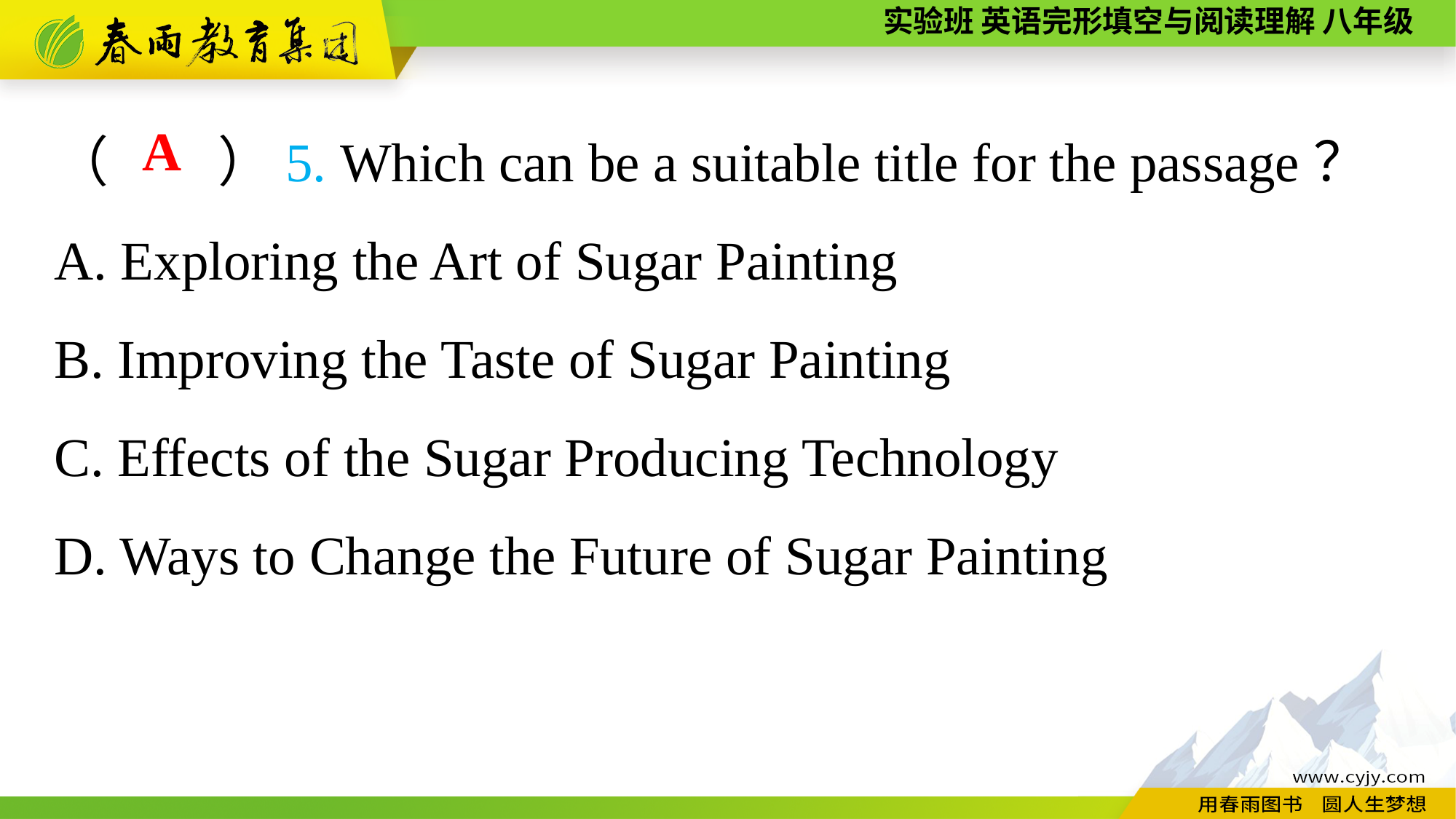

（　　）5. Which can be a suitable title for the passage？
A. Exploring the Art of Sugar Painting
B. Improving the Taste of Sugar Painting
C. Effects of the Sugar Producing Technology
D. Ways to Change the Future of Sugar Painting
A